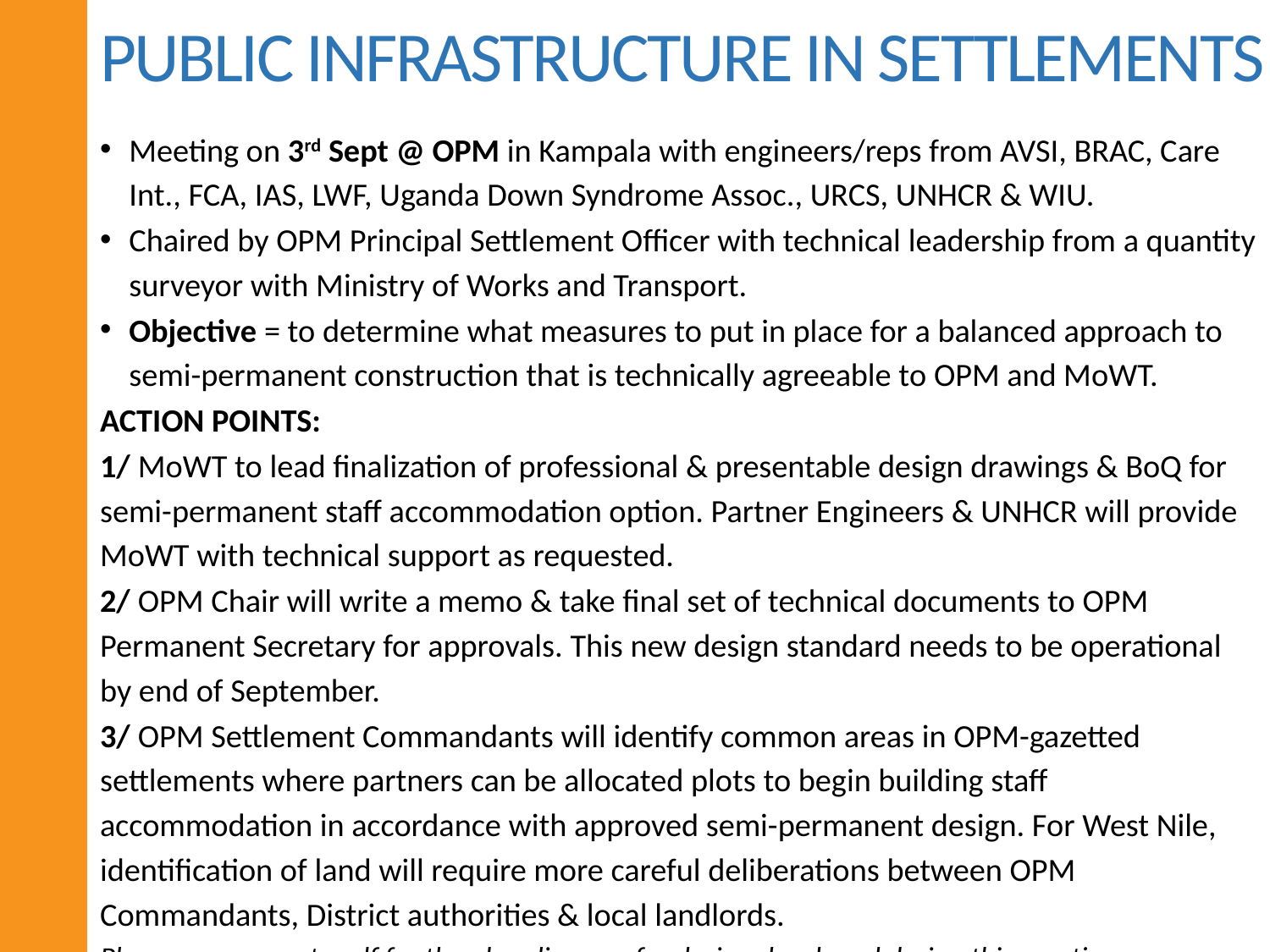

PUBLIC INFRASTRUCTURE IN SETTLEMENTS
Meeting on 3rd Sept @ OPM in Kampala with engineers/reps from AVSI, BRAC, Care Int., FCA, IAS, LWF, Uganda Down Syndrome Assoc., URCS, UNHCR & WIU.
Chaired by OPM Principal Settlement Officer with technical leadership from a quantity surveyor with Ministry of Works and Transport.
Objective = to determine what measures to put in place for a balanced approach to semi-permanent construction that is technically agreeable to OPM and MoWT.
ACTION POINTS:
1/ MoWT to lead finalization of professional & presentable design drawings & BoQ for semi-permanent staff accommodation option. Partner Engineers & UNHCR will provide MoWT with technical support as requested.
2/ OPM Chair will write a memo & take final set of technical documents to OPM Permanent Secretary for approvals. This new design standard needs to be operational by end of September.
3/ OPM Settlement Commandants will identify common areas in OPM-gazetted settlements where partners can be allocated plots to begin building staff accommodation in accordance with approved semi-permanent design. For West Nile, identification of land will require more careful deliberations between OPM Commandants, District authorities & local landlords.
Please see separate pdf for the plan diagram for design developed during this meeting.